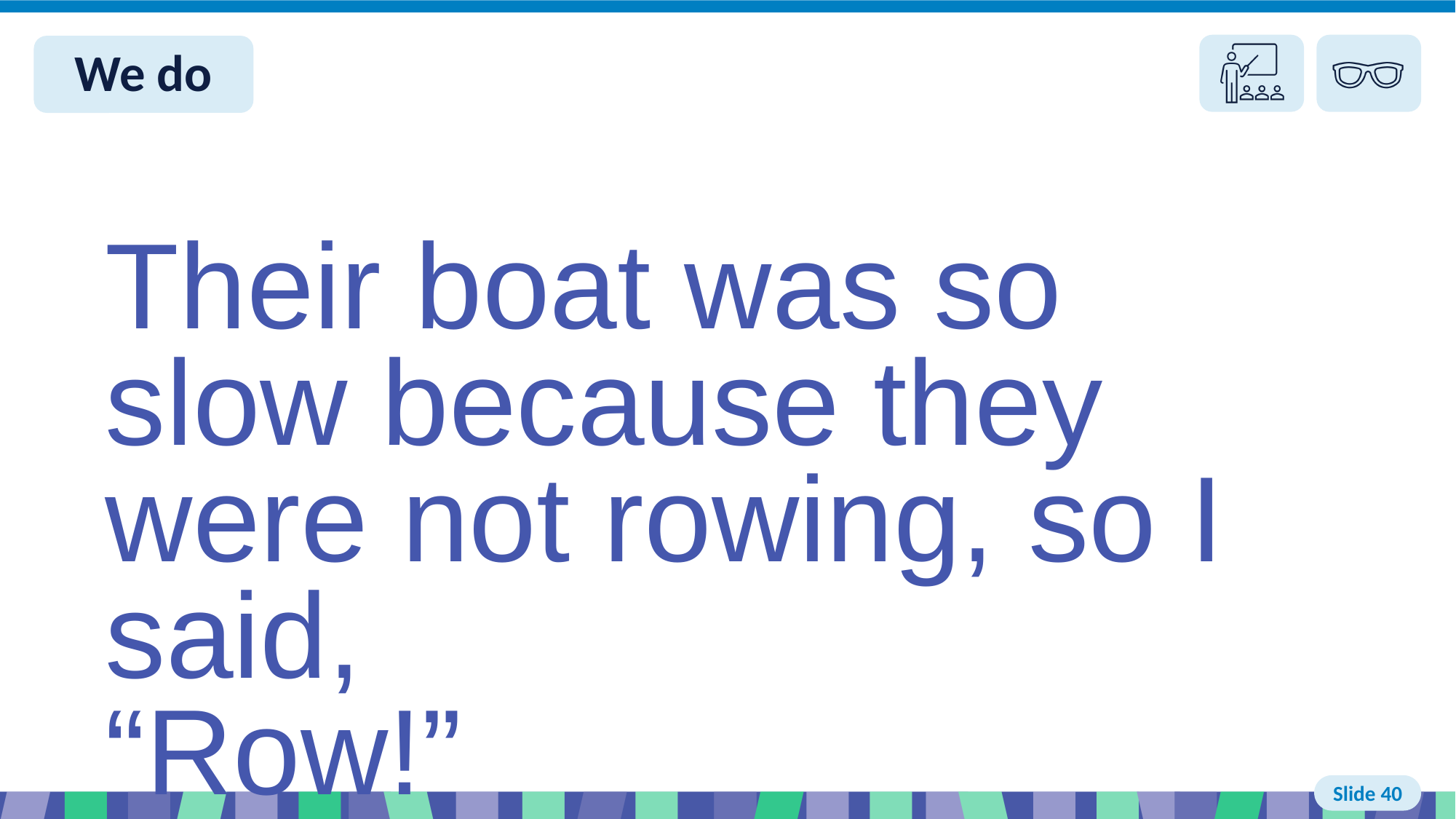

# Slide 40 We do
Their boat was so
slow because they were not rowing, so I said,
“Row!”